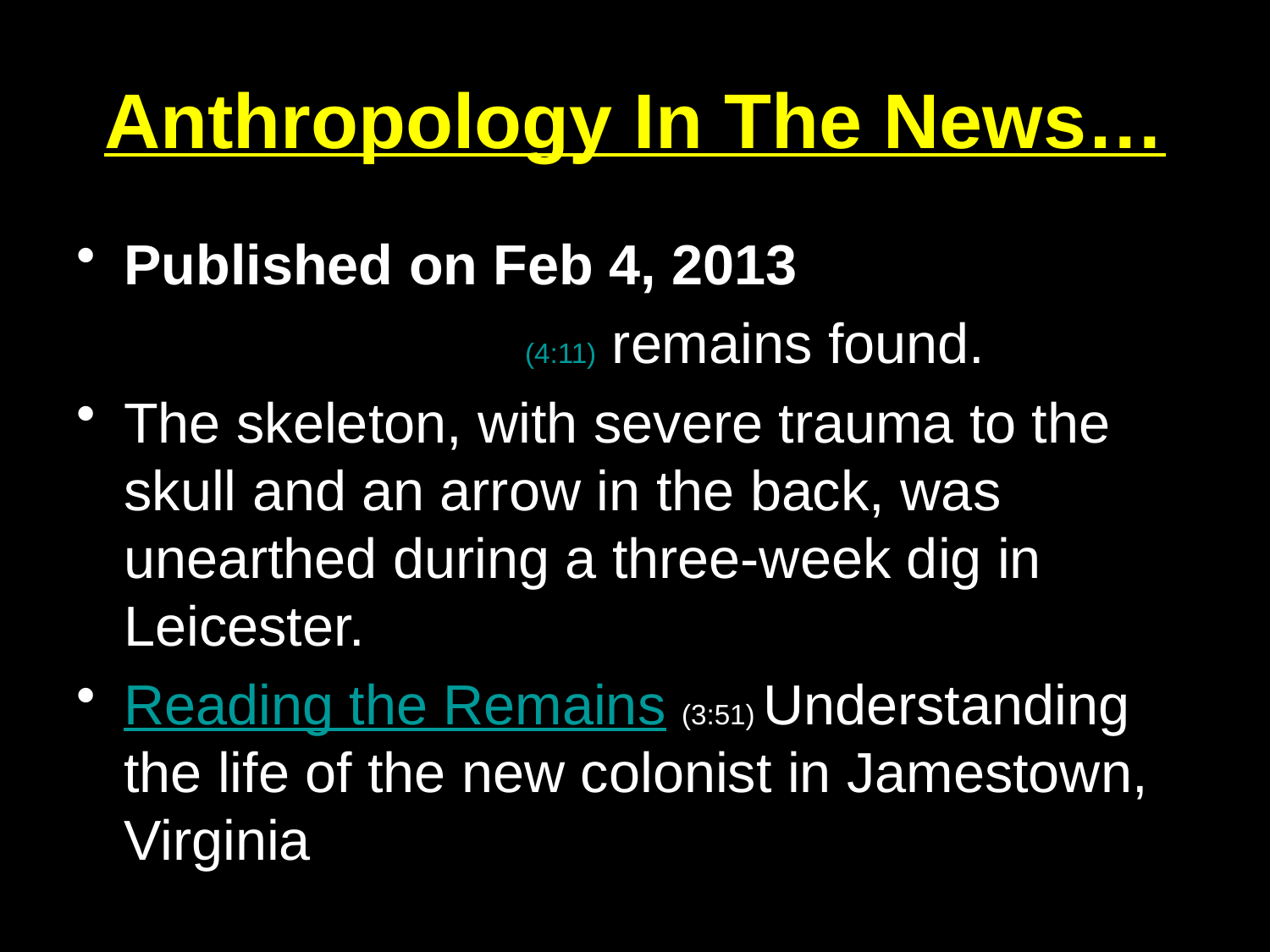

# Anthropology In The News…
Published on Feb 4, 2013
King Richard III (4:11) remains found.
The skeleton, with severe trauma to the skull and an arrow in the back, was unearthed during a three-week dig in Leicester.
Reading the Remains (3:51) Understanding the life of the new colonist in Jamestown, Virginia